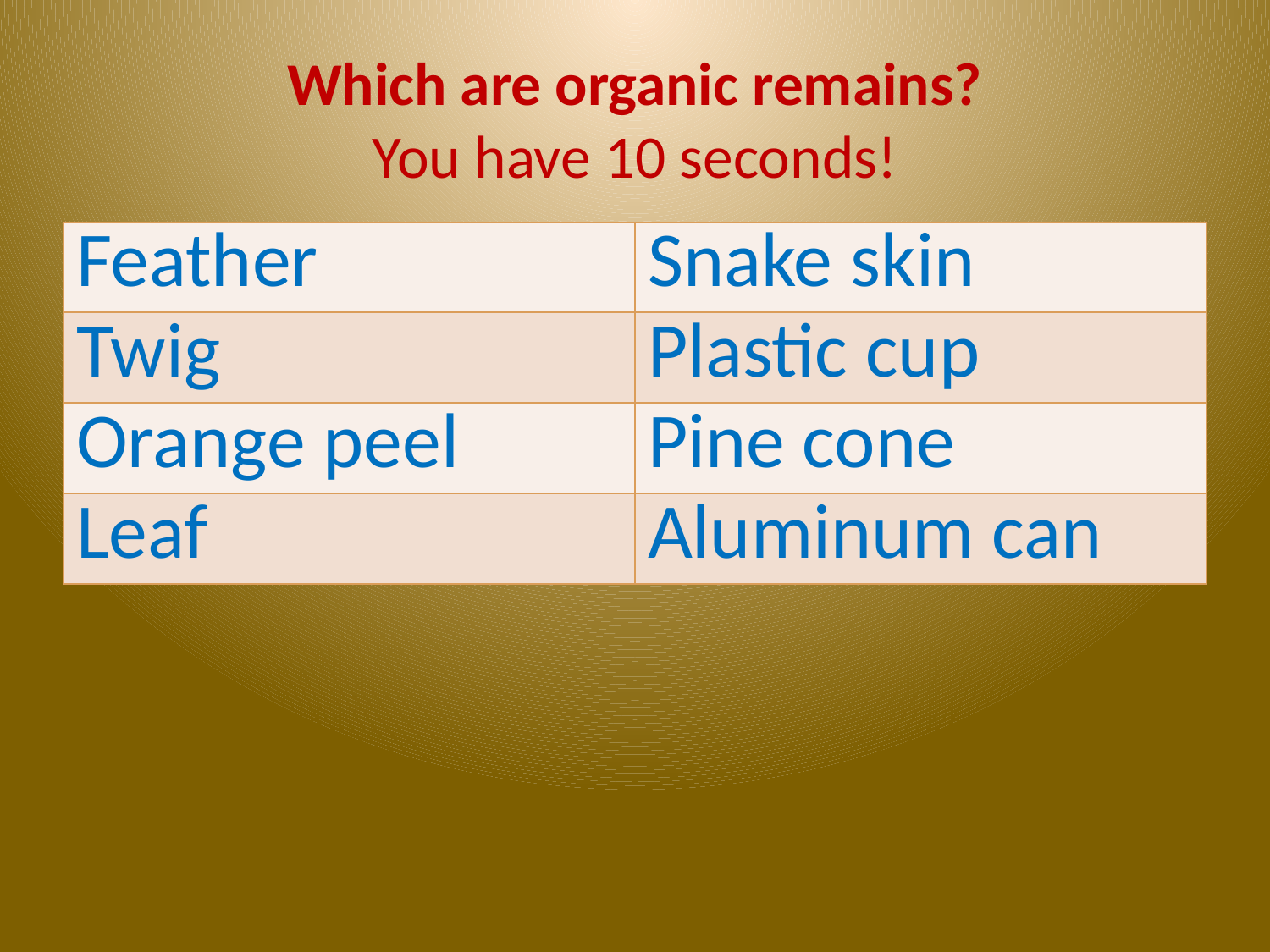

# Which are organic remains? You have 10 seconds!
| Feather | Snake skin |
| --- | --- |
| Twig | Plastic cup |
| Orange peel | Pine cone |
| Leaf | Aluminum can |